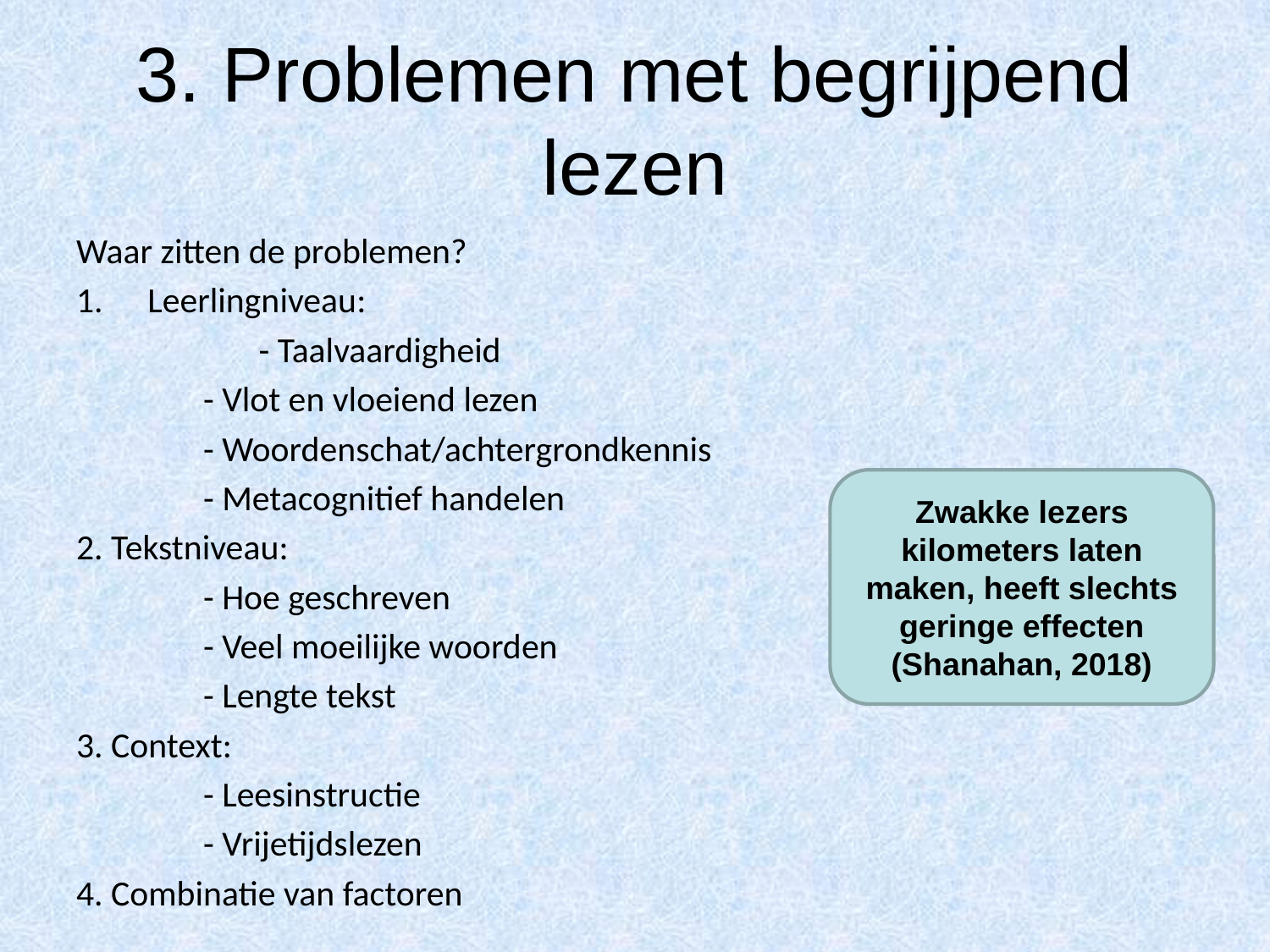

# 3. Problemen met begrijpend lezen
Waar zitten de problemen?
Leerlingniveau:
	- Taalvaardigheid
	- Vlot en vloeiend lezen
	- Woordenschat/achtergrondkennis
	- Metacognitief handelen
2. Tekstniveau:
	- Hoe geschreven
	- Veel moeilijke woorden
	- Lengte tekst
3. Context:
	- Leesinstructie
	- Vrijetijdslezen
4. Combinatie van factoren

Zwakke lezers kilometers laten maken, heeft slechts geringe effecten (Shanahan, 2018)